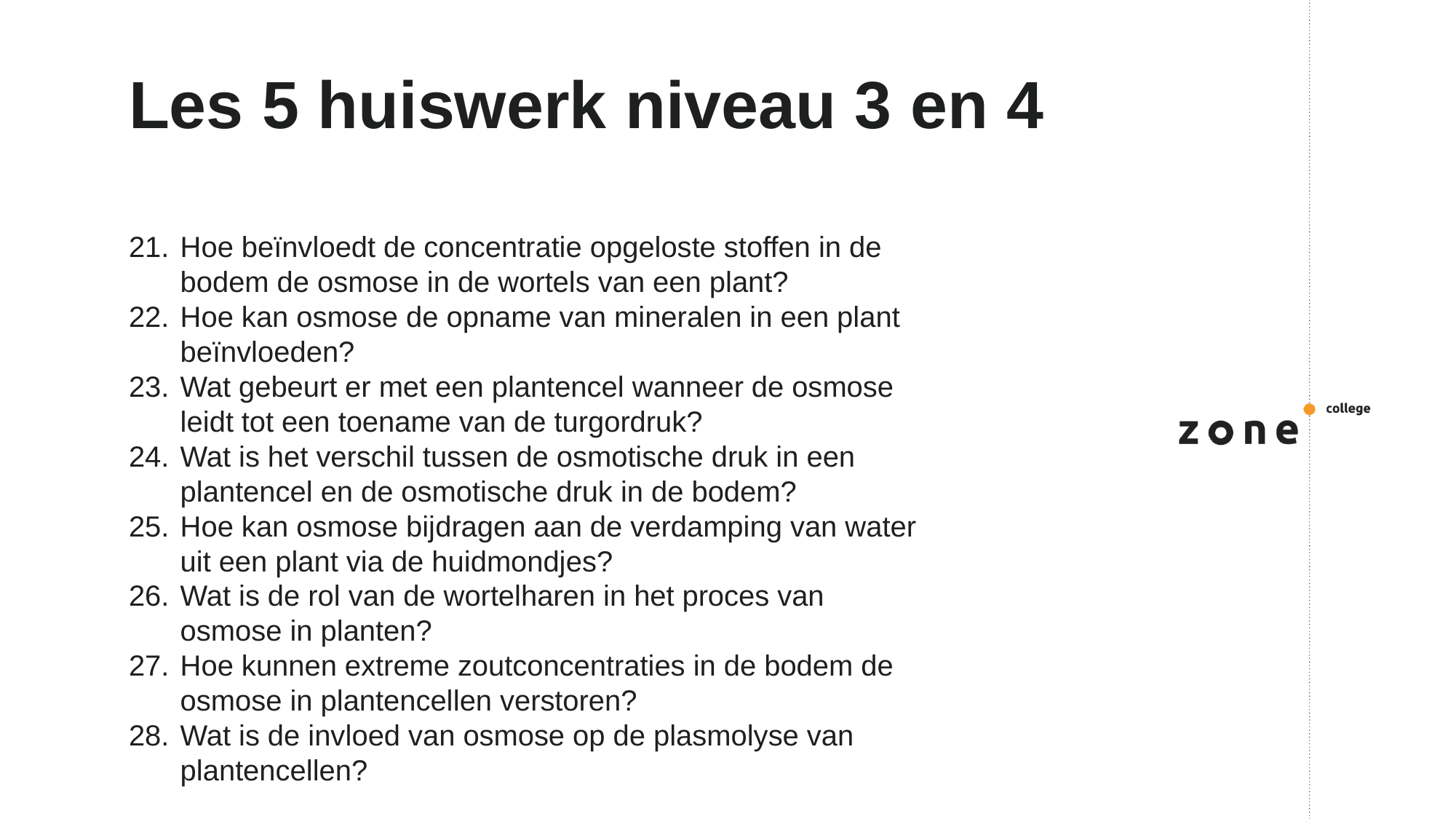

# Les 5 huiswerk niveau 3 en 4
Hoe beïnvloedt de concentratie opgeloste stoffen in de bodem de osmose in de wortels van een plant?
Hoe kan osmose de opname van mineralen in een plant beïnvloeden?
Wat gebeurt er met een plantencel wanneer de osmose leidt tot een toename van de turgordruk?
Wat is het verschil tussen de osmotische druk in een plantencel en de osmotische druk in de bodem?
Hoe kan osmose bijdragen aan de verdamping van water uit een plant via de huidmondjes?
Wat is de rol van de wortelharen in het proces van osmose in planten?
Hoe kunnen extreme zoutconcentraties in de bodem de osmose in plantencellen verstoren?
Wat is de invloed van osmose op de plasmolyse van plantencellen?